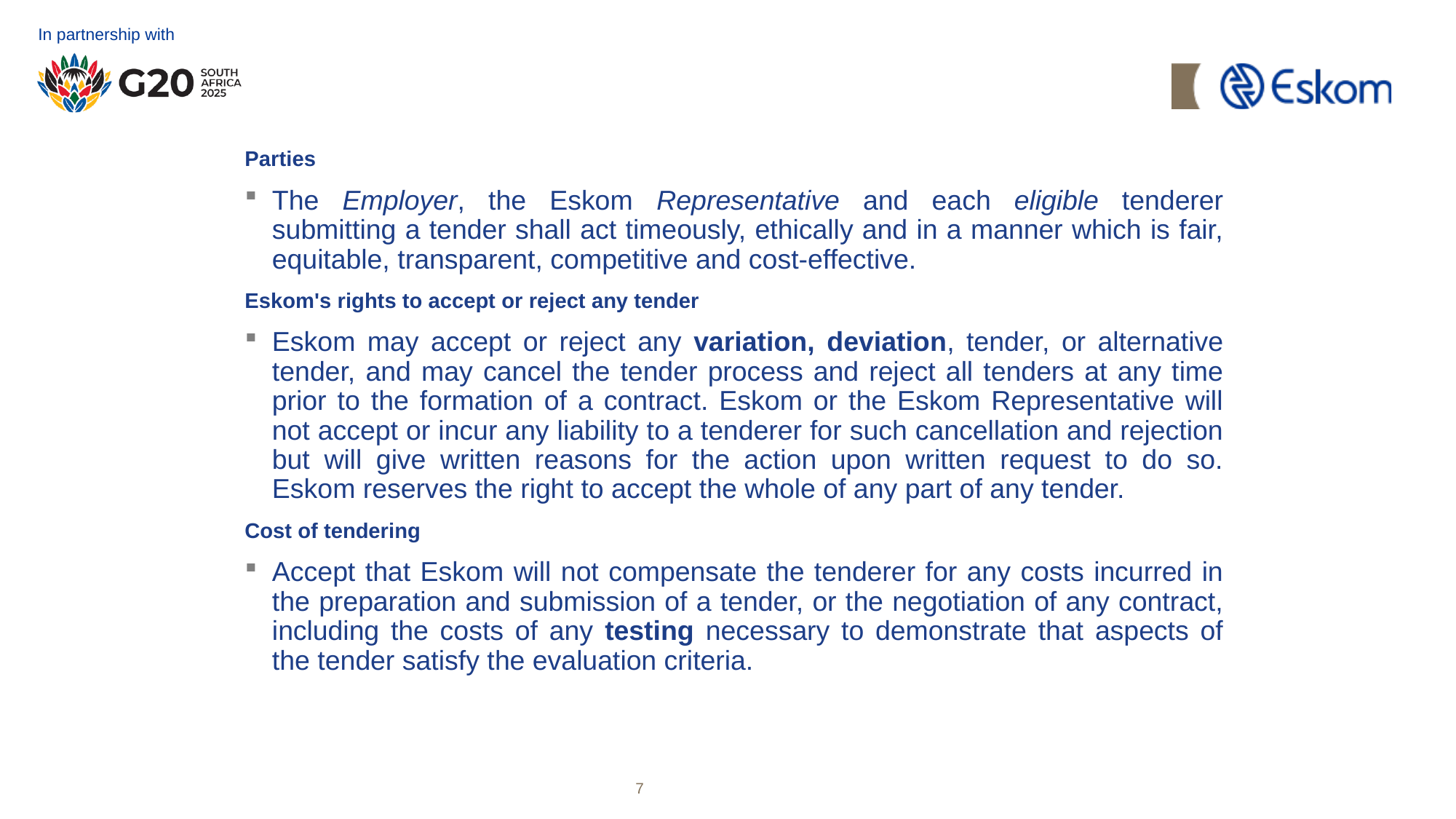

# Eskom’s Standard Conditions of Tender
Parties
The Employer, the Eskom Representative and each eligible tenderer submitting a tender shall act timeously, ethically and in a manner which is fair, equitable, transparent, competitive and cost-effective.
Eskom's rights to accept or reject any tender
Eskom may accept or reject any variation, deviation, tender, or alternative tender, and may cancel the tender process and reject all tenders at any time prior to the formation of a contract. Eskom or the Eskom Representative will not accept or incur any liability to a tenderer for such cancellation and rejection but will give written reasons for the action upon written request to do so. Eskom reserves the right to accept the whole of any part of any tender.
Cost of tendering
Accept that Eskom will not compensate the tenderer for any costs incurred in the preparation and submission of a tender, or the negotiation of any contract, including the costs of any testing necessary to demonstrate that aspects of the tender satisfy the evaluation criteria.

7